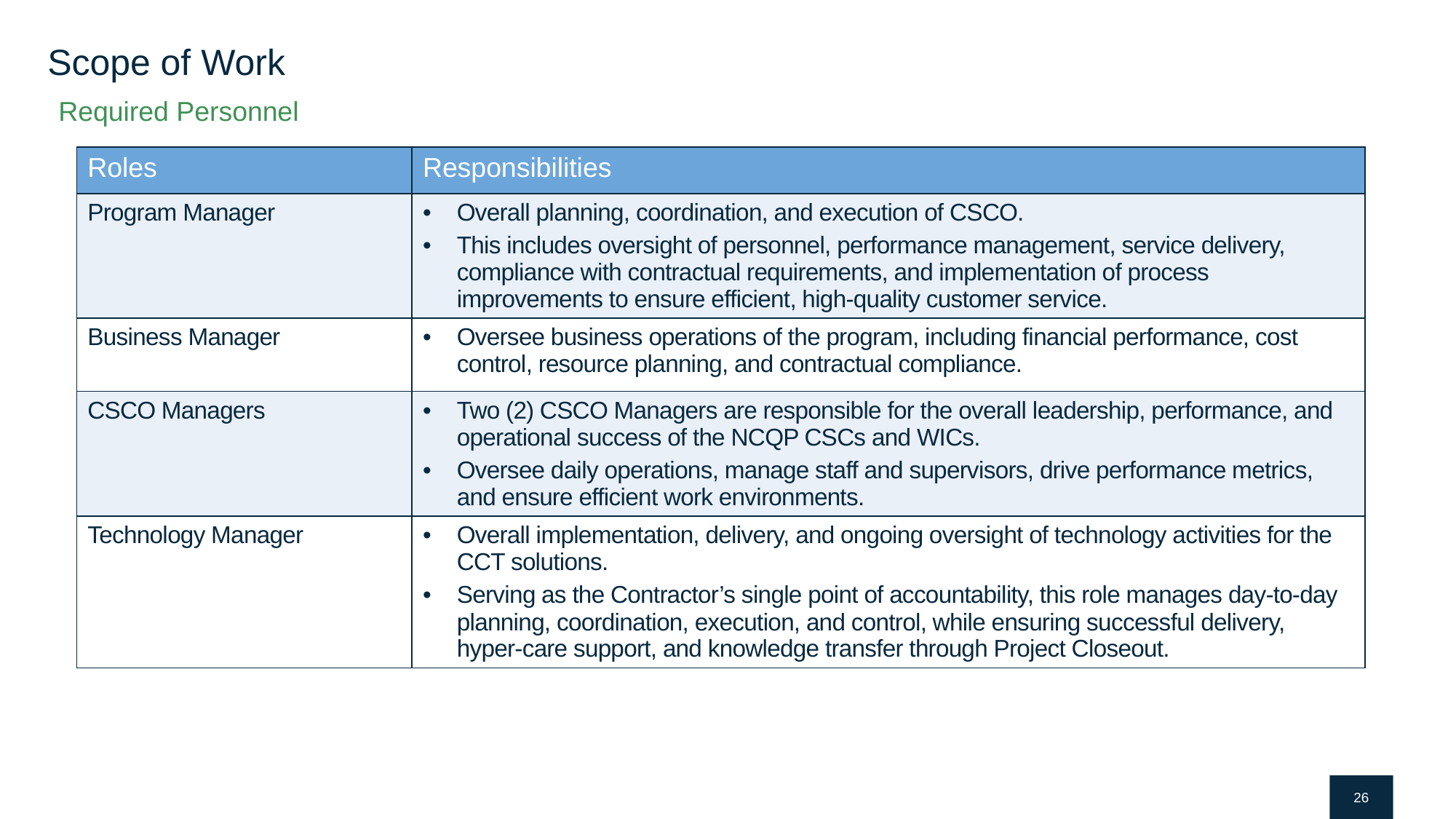

# Scope of Work
Required Personnel
| Roles | Responsibilities |
| --- | --- |
| Program Manager | Overall planning, coordination, and execution of CSCO. This includes oversight of personnel, performance management, service delivery, compliance with contractual requirements, and implementation of process improvements to ensure efficient, high-quality customer service. |
| Business Manager | Oversee business operations of the program, including financial performance, cost control, resource planning, and contractual compliance. |
| CSCO Managers | Two (2) CSCO Managers are responsible for the overall leadership, performance, and operational success of the NCQP CSCs and WICs. Oversee daily operations, manage staff and supervisors, drive performance metrics, and ensure efficient work environments. |
| Technology Manager | Overall implementation, delivery, and ongoing oversight of technology activities for the CCT solutions. Serving as the Contractor’s single point of accountability, this role manages day-to-day planning, coordination, execution, and control, while ensuring successful delivery, hyper-care support, and knowledge transfer through Project Closeout. |
26